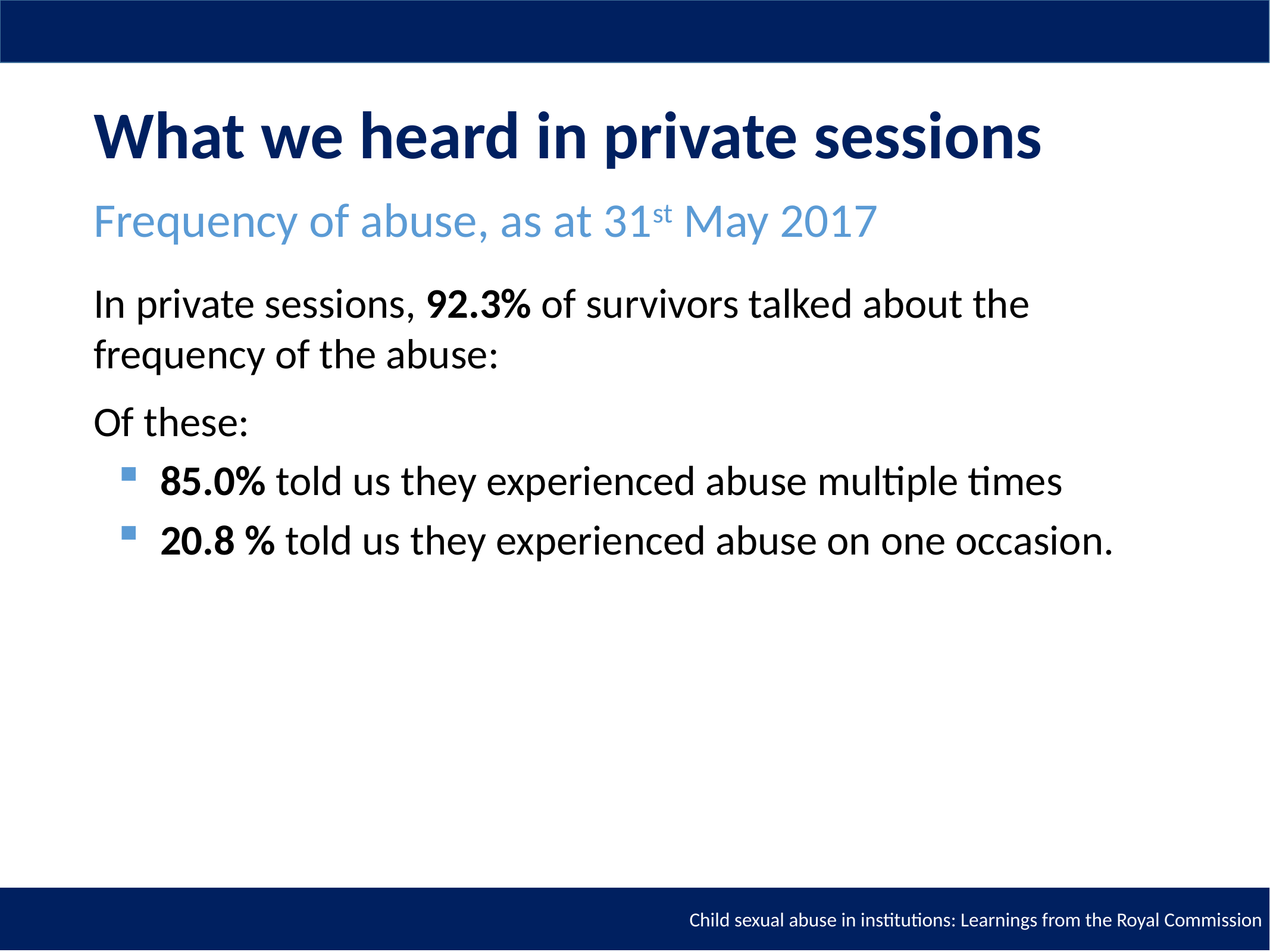

# What we heard in private sessions
Frequency of abuse, as at 31st May 2017
In private sessions, 92.3% of survivors talked about the frequency of the abuse:
Of these:
85.0% told us they experienced abuse multiple times
20.8 % told us they experienced abuse on one occasion.

Child sexual abuse in institutions: Learnings from the Royal Commission